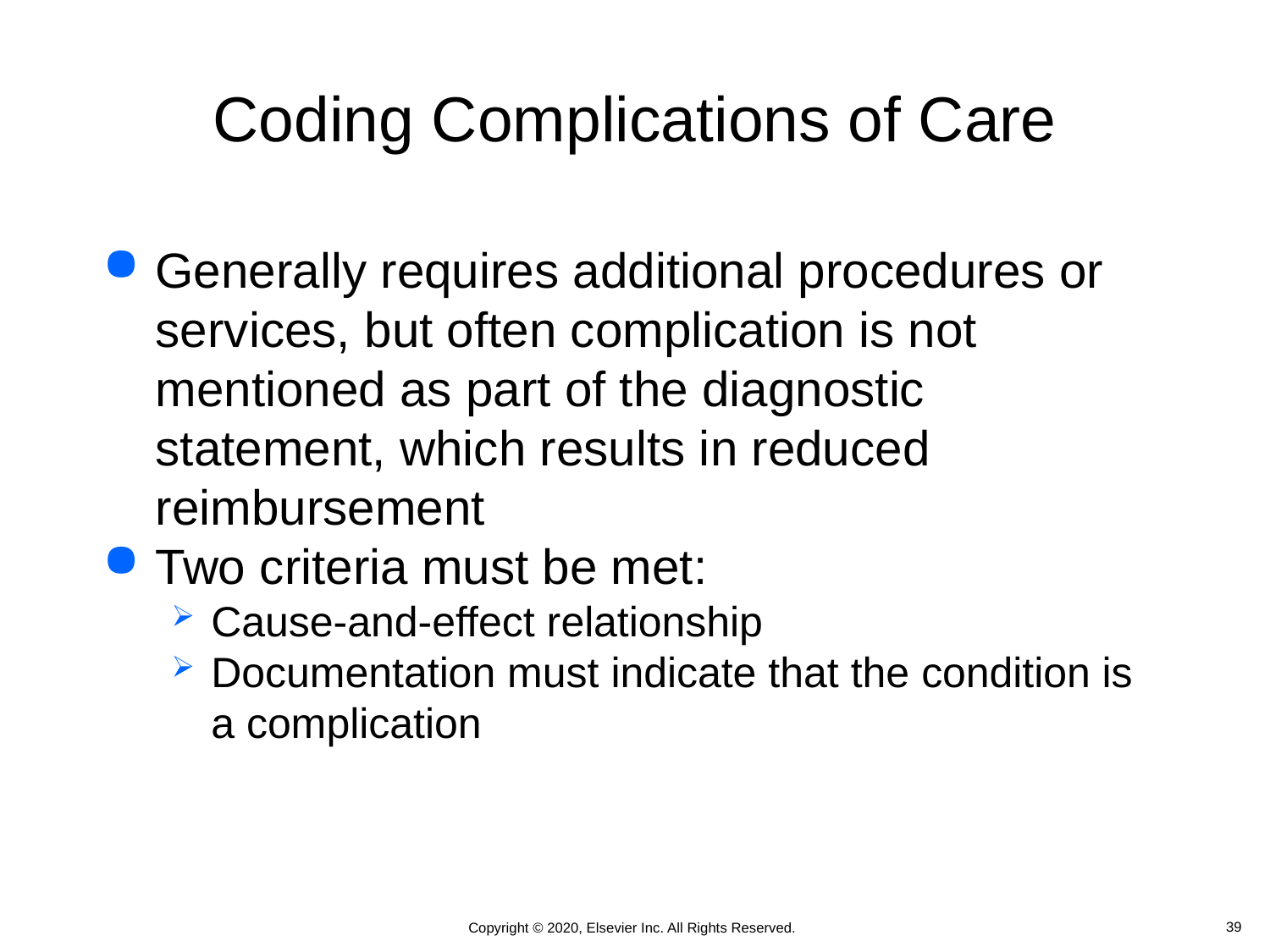

# Coding Complications of Care
Generally requires additional procedures or services, but often complication is not mentioned as part of the diagnostic statement, which results in reduced reimbursement
Two criteria must be met:
Cause-and-effect relationship
Documentation must indicate that the condition is a complication

 39